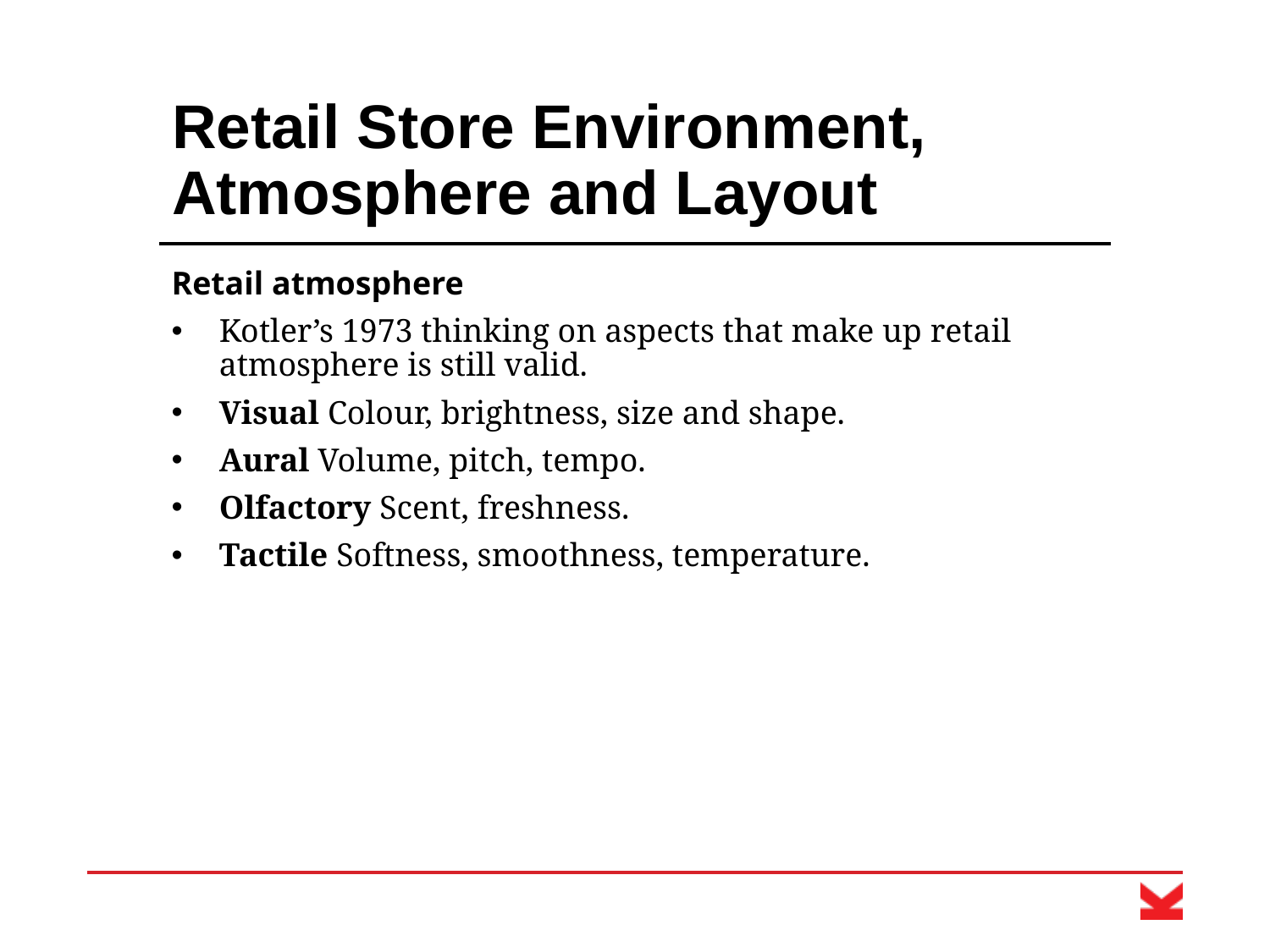

# Retail Store Environment, Atmosphere and Layout
Retail atmosphere
Kotler’s 1973 thinking on aspects that make up retail atmosphere is still valid.
Visual Colour, brightness, size and shape.
Aural Volume, pitch, tempo.
Olfactory Scent, freshness.
Tactile Softness, smoothness, temperature.